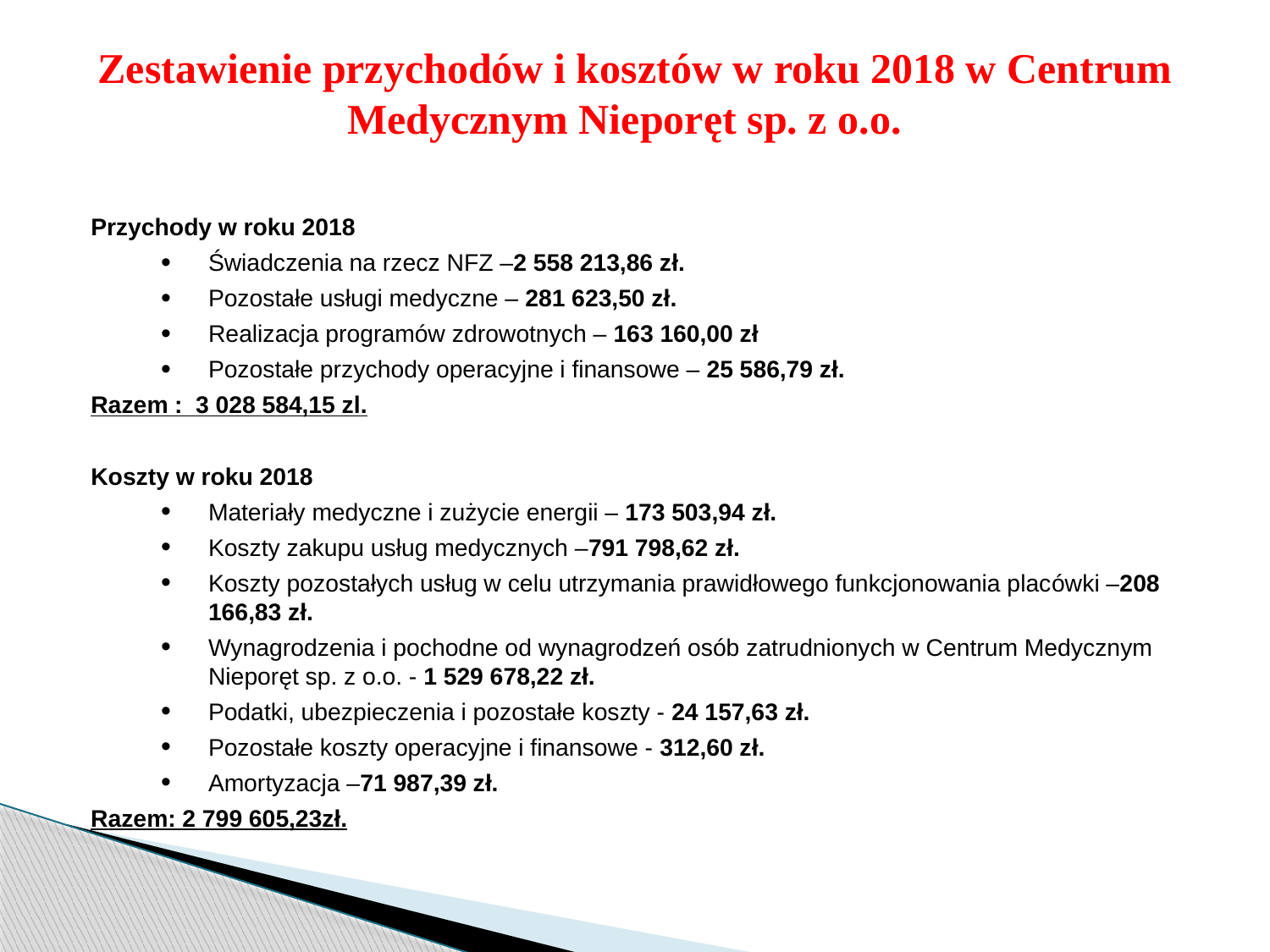

# Zestawienie przychodów i kosztów w roku 2018 w Centrum Medycznym Nieporęt sp. z o.o.
Przychody w roku 2018
Świadczenia na rzecz NFZ –2 558 213,86 zł.
Pozostałe usługi medyczne – 281 623,50 zł.
Realizacja programów zdrowotnych – 163 160,00 zł
Pozostałe przychody operacyjne i finansowe – 25 586,79 zł.
Razem :  3 028 584,15 zl.

Koszty w roku 2018
Materiały medyczne i zużycie energii – 173 503,94 zł.
Koszty zakupu usług medycznych –791 798,62 zł.
Koszty pozostałych usług w celu utrzymania prawidłowego funkcjonowania placówki –208 166,83 zł.
Wynagrodzenia i pochodne od wynagrodzeń osób zatrudnionych w Centrum Medycznym Nieporęt sp. z o.o. - 1 529 678,22 zł.
Podatki, ubezpieczenia i pozostałe koszty - 24 157,63 zł.
Pozostałe koszty operacyjne i finansowe - 312,60 zł.
Amortyzacja –71 987,39 zł.
Razem: 2 799 605,23zł.